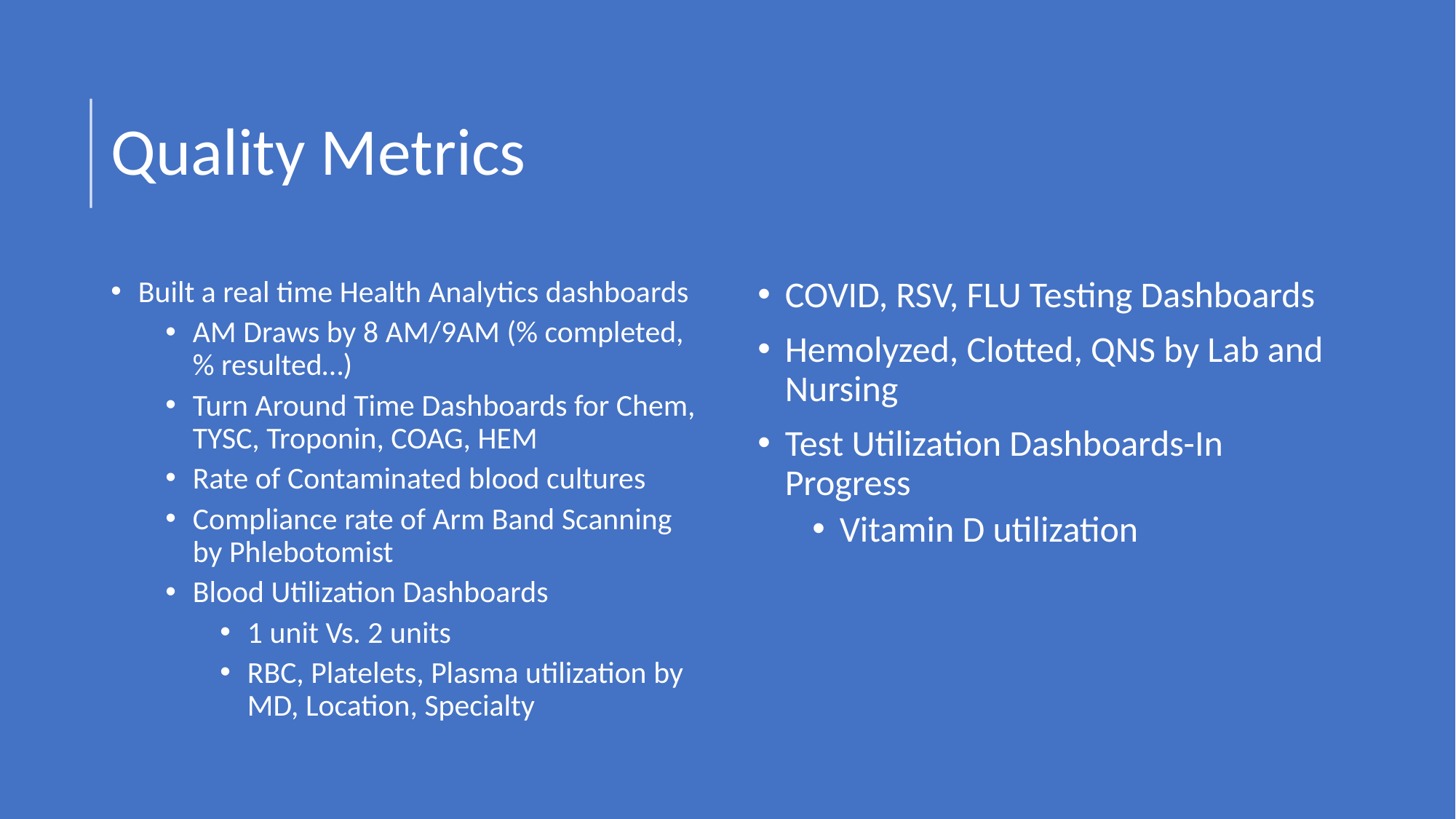

# Quality Metrics
Built a real time Health Analytics dashboards
AM Draws by 8 AM/9AM (% completed, % resulted…)
Turn Around Time Dashboards for Chem, TYSC, Troponin, COAG, HEM
Rate of Contaminated blood cultures
Compliance rate of Arm Band Scanning by Phlebotomist
Blood Utilization Dashboards
1 unit Vs. 2 units
RBC, Platelets, Plasma utilization by MD, Location, Specialty

COVID, RSV, FLU Testing Dashboards
Hemolyzed, Clotted, QNS by Lab and Nursing
Test Utilization Dashboards-In Progress
Vitamin D utilization